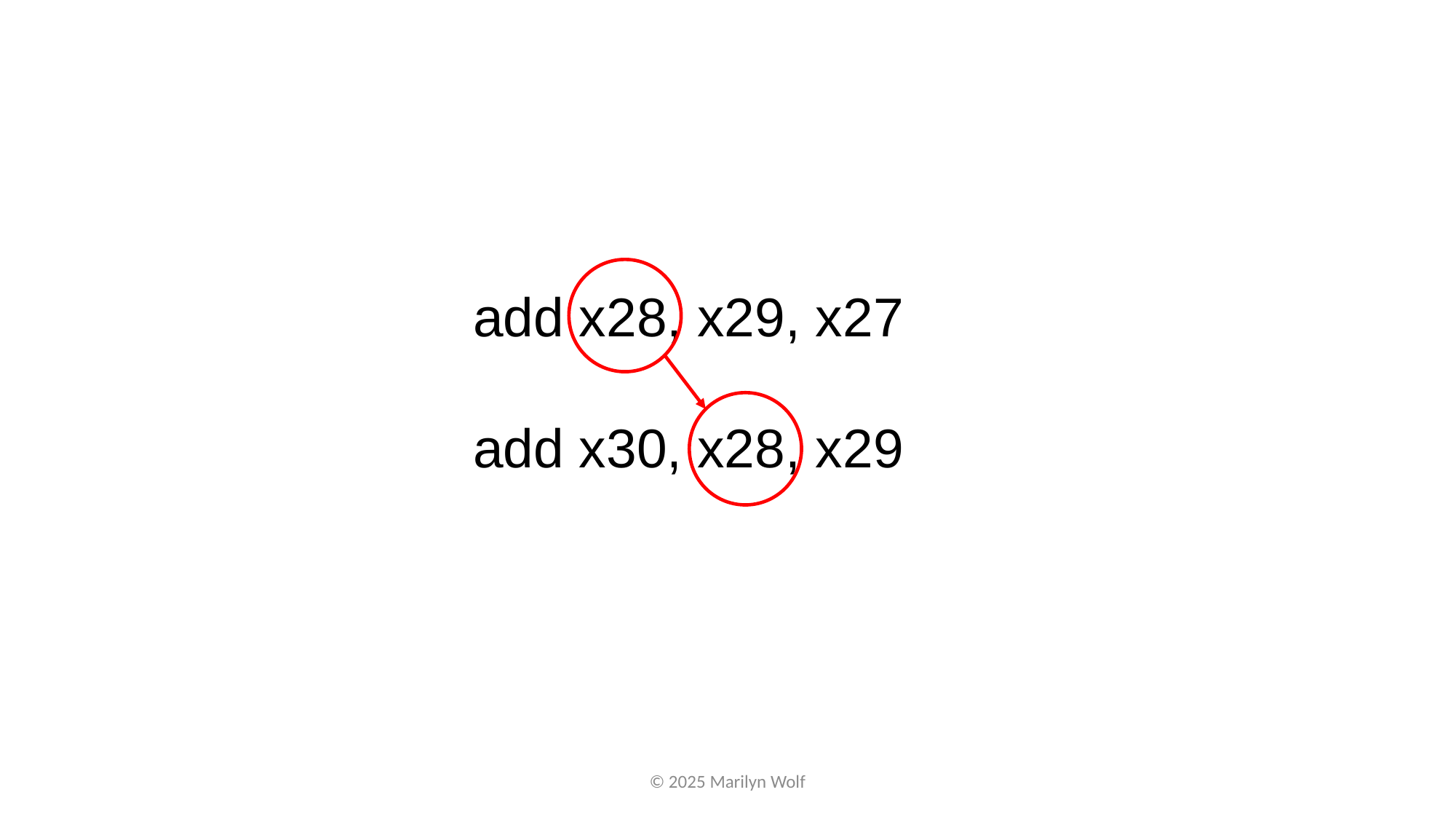

add x28, x29, x27

add x30, x28, x29

© 2025 Marilyn Wolf